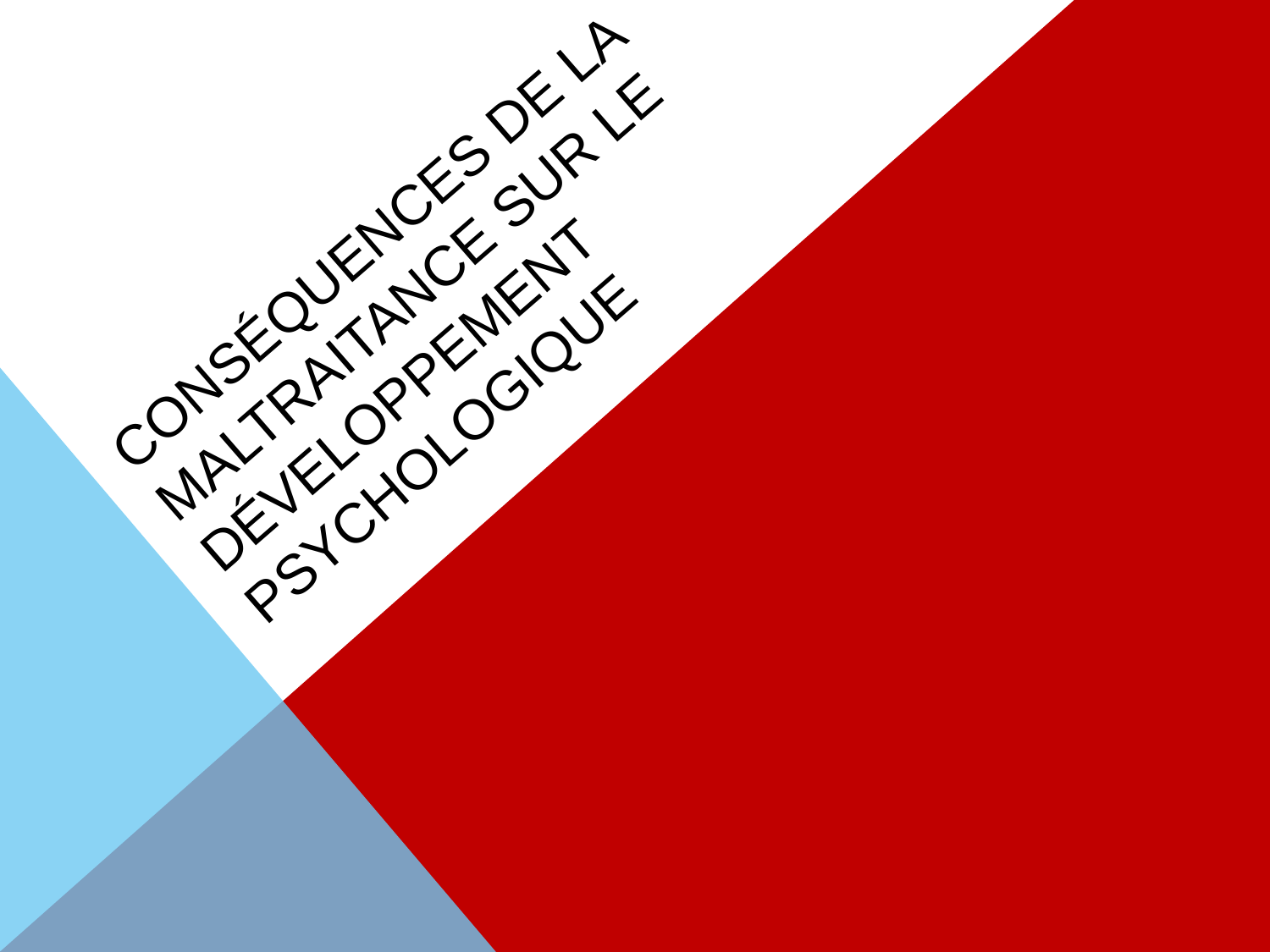

# Conséquences de la maltraitance sur le développement psychologique